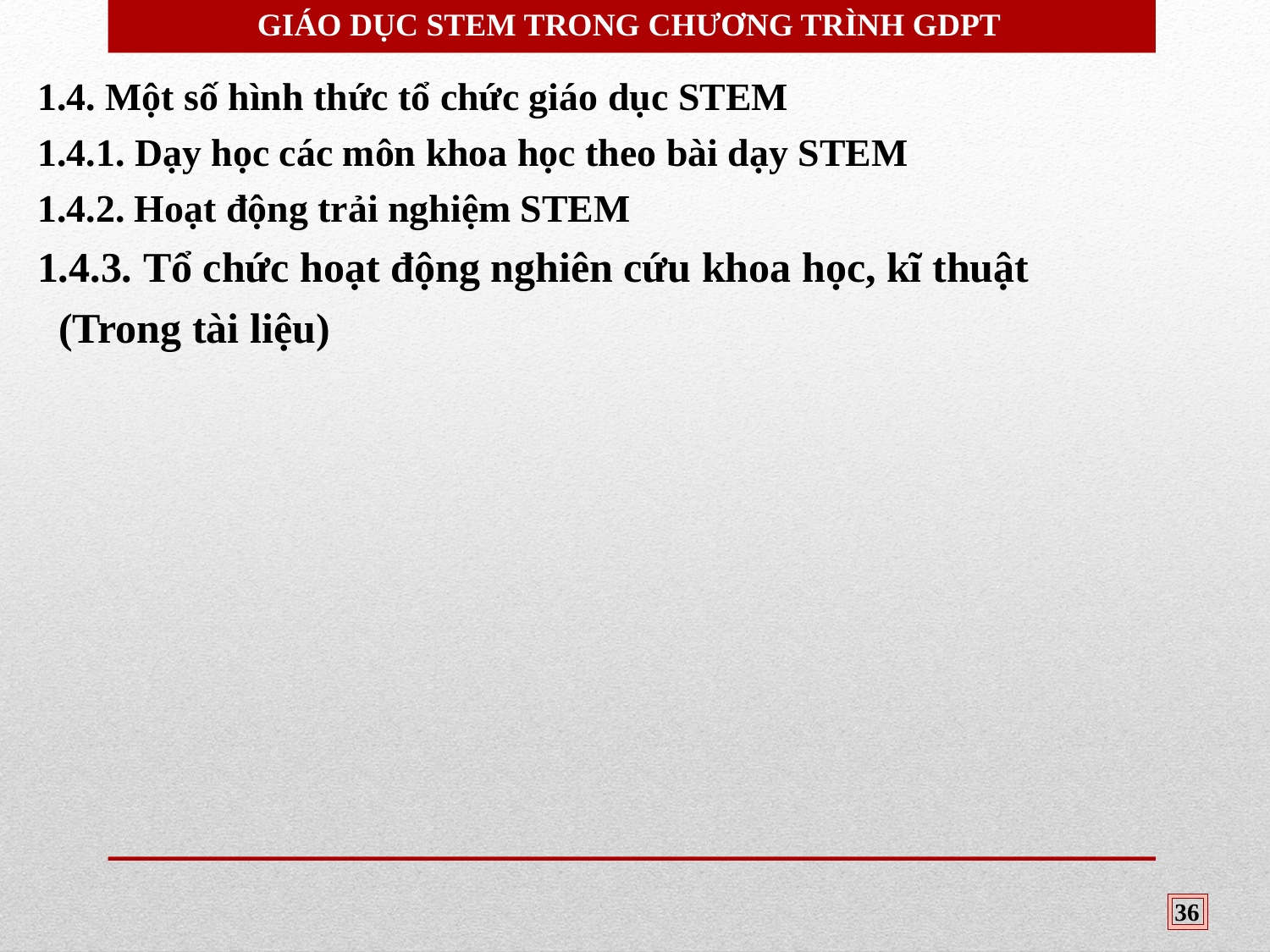

GIÁO DỤC STEM TRONG CHƯƠNG TRÌNH GDPT
1.4. Một số hình thức tổ chức giáo dục STEM
1.4.1. Dạy học các môn khoa học theo bài dạy STEM
1.4.2. Hoạt động trải nghiệm STEM
1.4.3. Tổ chức hoạt động nghiên cứu khoa học, kĩ thuật
  (Trong tài liệu)

36